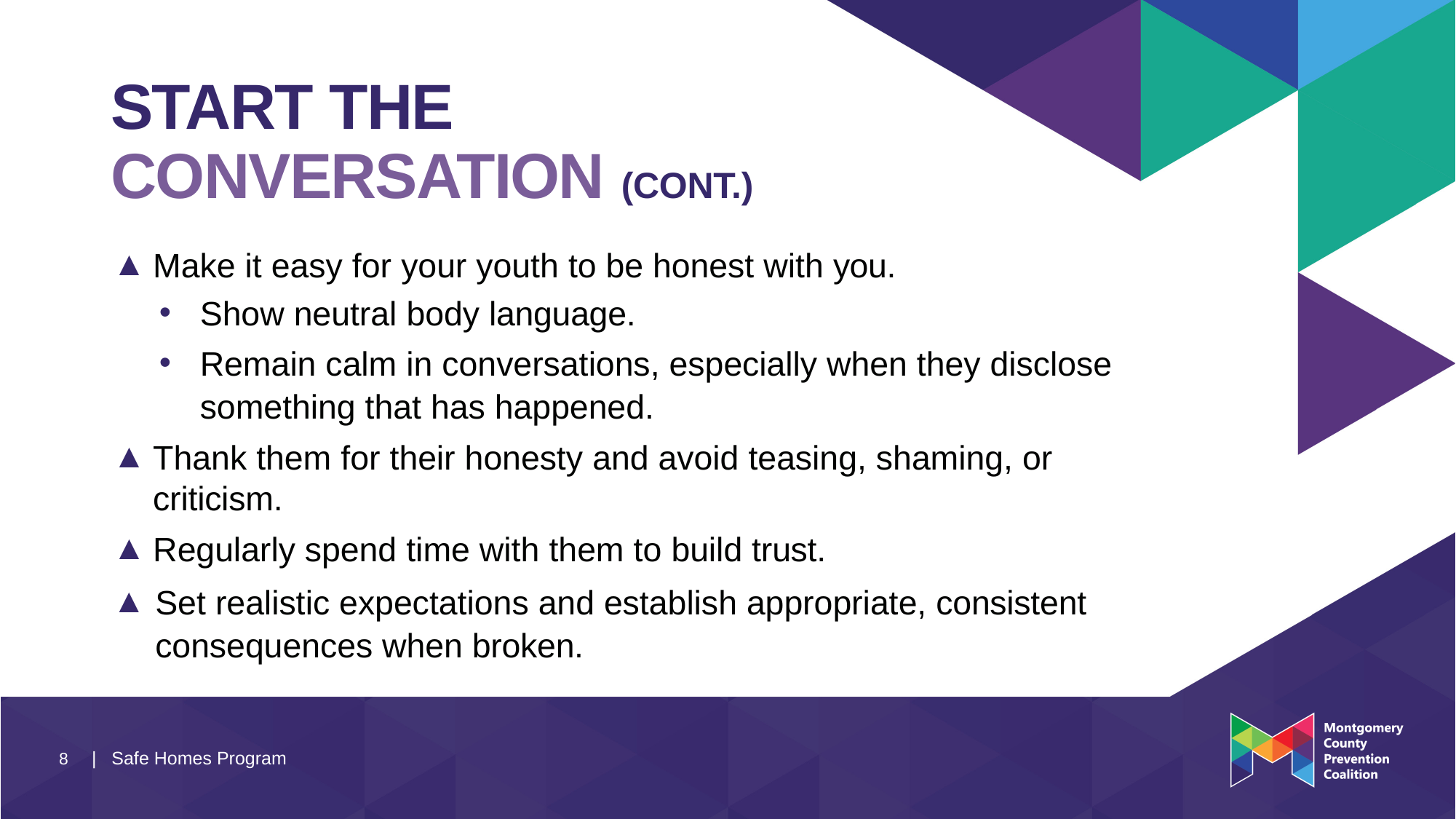

# Start The Conversation (CONT.)
Make it easy for your youth to be honest with you.
Show neutral body language.
Remain calm in conversations, especially when they disclose something that has happened.
Thank them for their honesty and avoid teasing, shaming, or criticism.
Regularly spend time with them to build trust.
Set realistic expectations and establish appropriate, consistent consequences when broken.